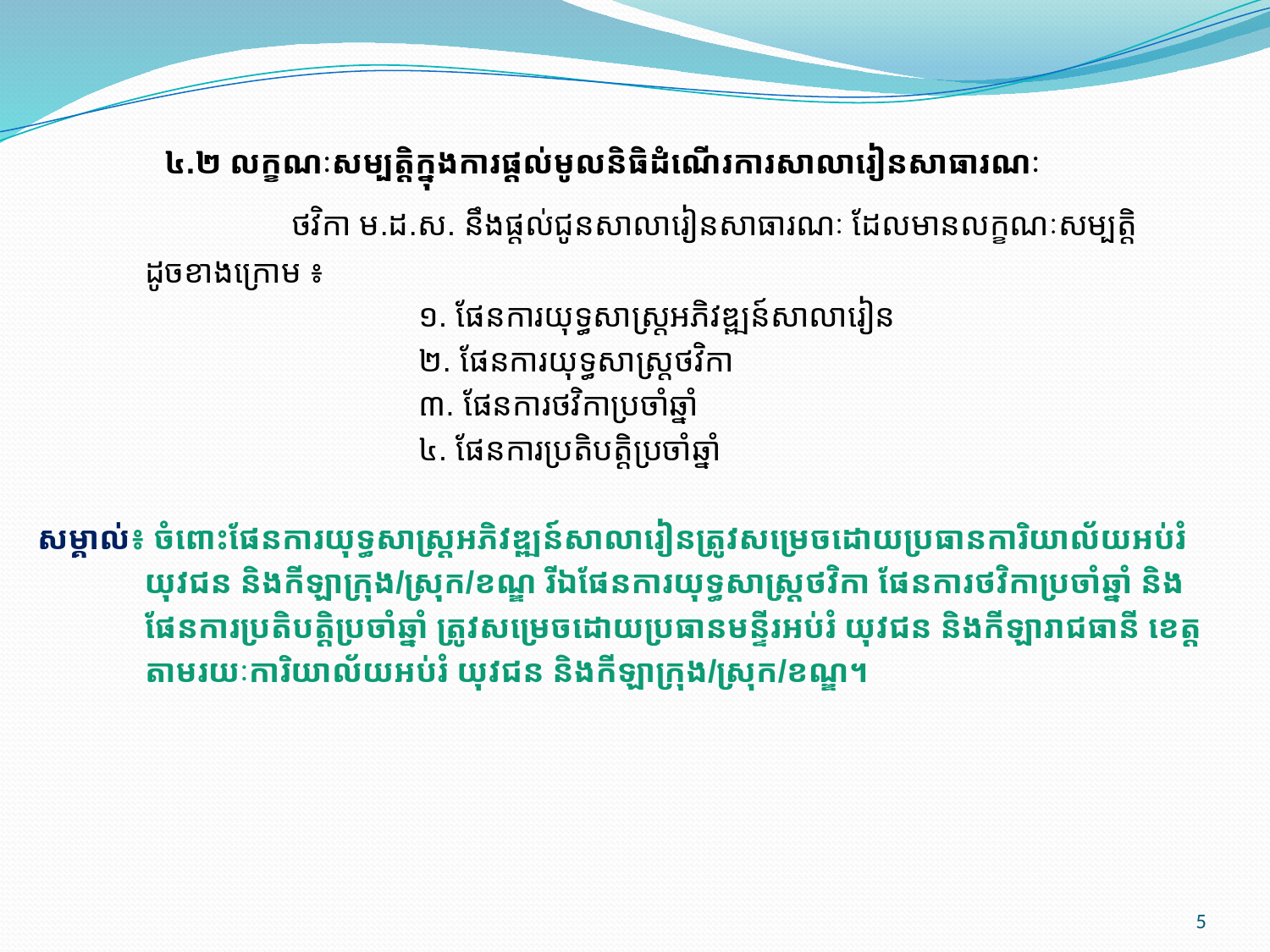

៤.២ លក្ខណៈសម្បត្តិក្នុងការផ្តល់មូលនិធិដំណើរការសាលារៀនសាធារណៈ
		ថវិកា ម.ដ.ស. នឹងផ្ដល់ជូនសាលារៀនសាធារណៈ ដែលមានលក្ខណៈសម្បត្តិ
             ដូចខាងក្រោម ៖
			១. ផែនការយុទ្ធសាស្ត្រអភិវឌ្ឍន៍សាលារៀន
			២. ផែនការយុទ្ធសាស្ត្រថវិកា
			៣. ផែនការថវិកាប្រចាំឆ្នាំ
			៤. ផែនការប្រតិបត្តិប្រចាំឆ្នាំ

សម្គាល់៖ ចំពោះផែនការយុទ្ធសាស្ត្រ​អភិវឌ្ឍន៍សាលារៀនត្រូវសម្រេចដោយប្រធានការិយាល័យអប់រំ
             យុវជន និងកីឡាក្រុង/ស្រុក/ខណ្ឌ រីឯផែនការយុទ្ធសាស្ត្រថវិកា ផែនការ​ថវិកាប្រចាំឆ្នាំ និង
             ផែនការ​ប្រតិបត្តិប្រចាំឆ្នាំ ត្រូវសម្រេចដោយប្រធានមន្ទីរអប់រំ យុវជន និងកីឡារាជធានី ខេត្ត
             តាមរយៈការិយាល័យ​អប់រំ យុវជន និងកីឡាក្រុង/ស្រុក/ខណ្ឌ។

5